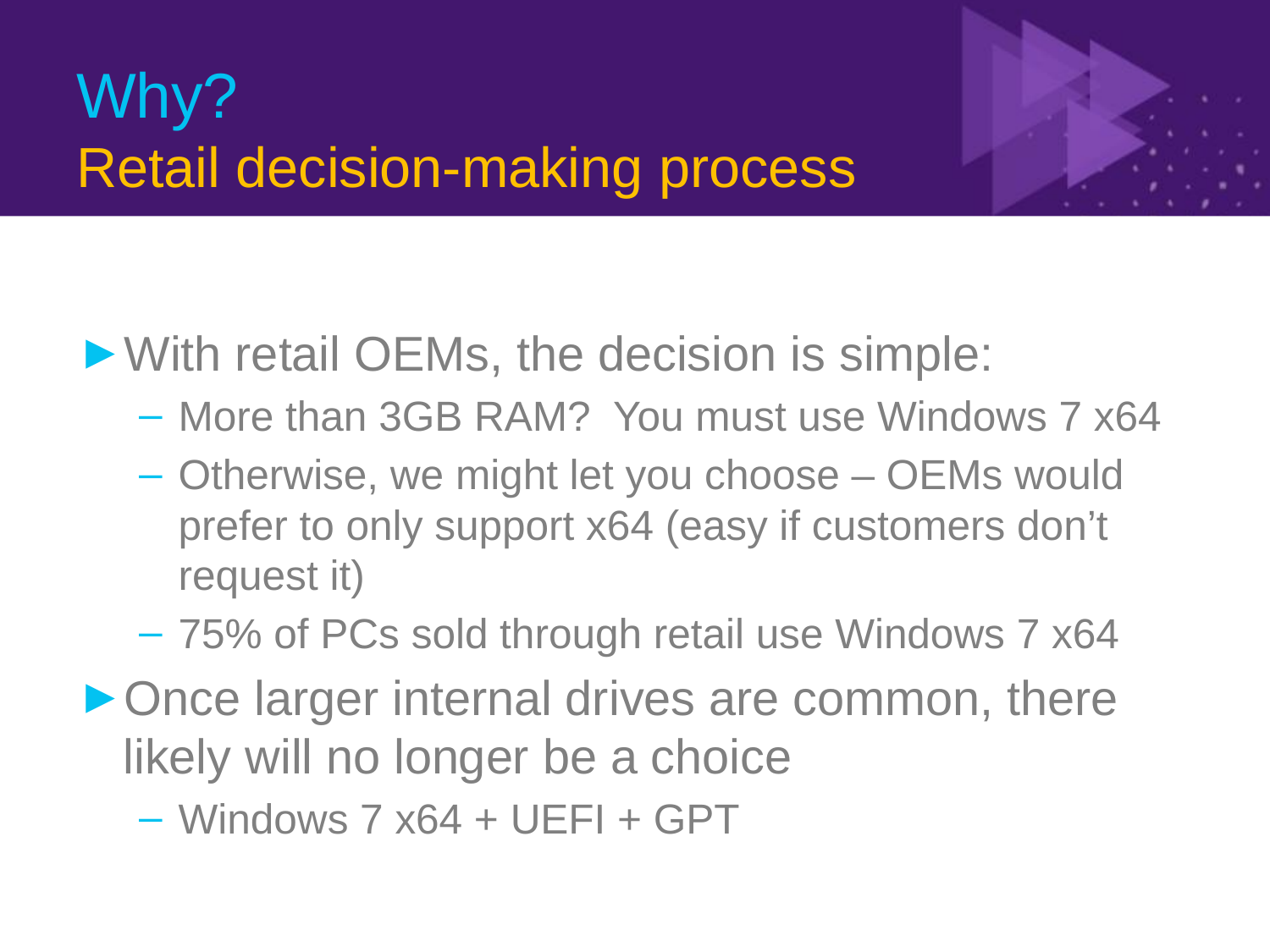

# Why? Retail decision-making process
With retail OEMs, the decision is simple:
More than 3GB RAM?  You must use Windows 7 x64
Otherwise, we might let you choose – OEMs would prefer to only support x64 (easy if customers don’t request it)
75% of PCs sold through retail use Windows 7 x64
Once larger internal drives are common, there likely will no longer be a choice
Windows 7 x64 + UEFI + GPT